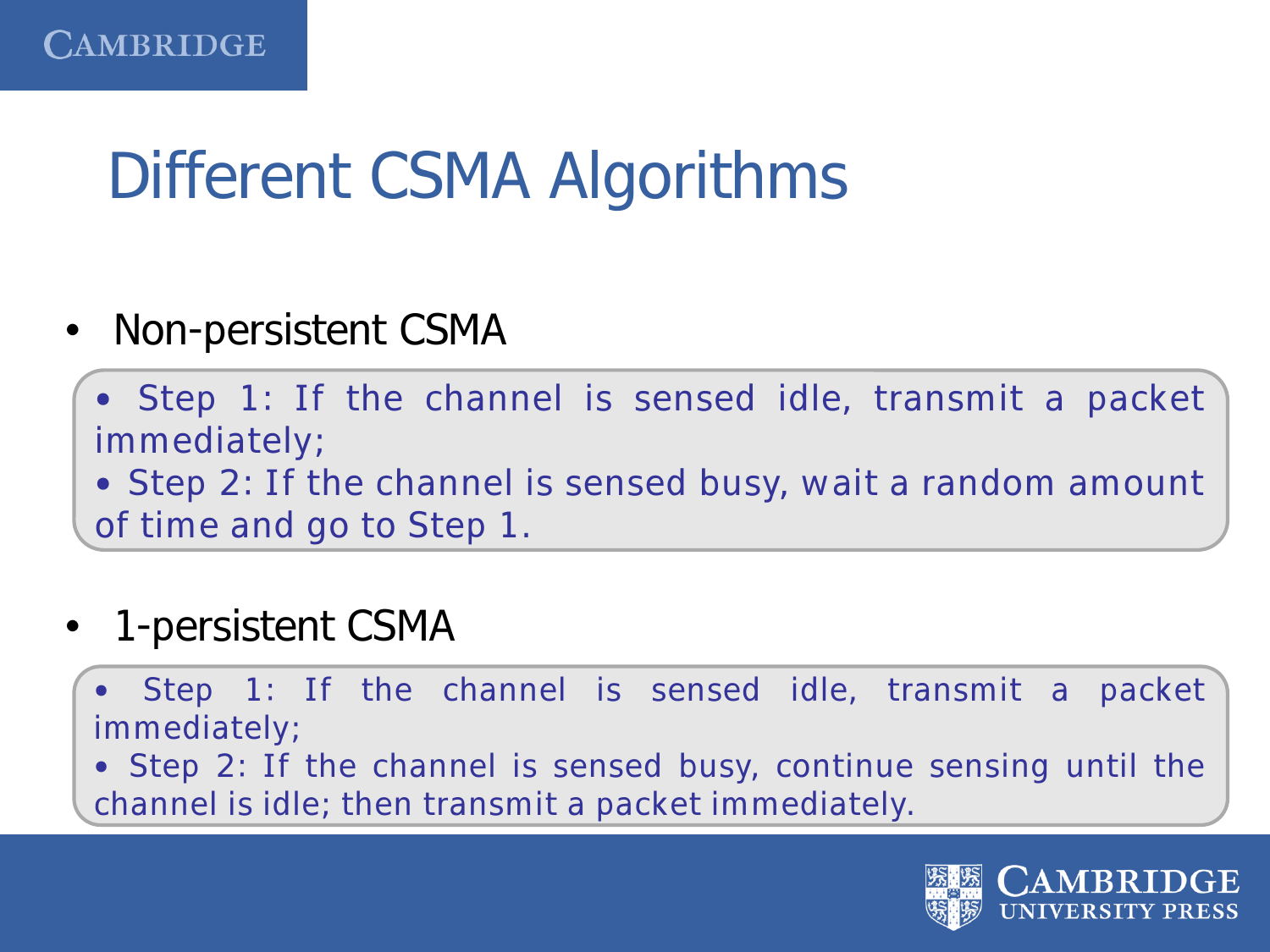

# Different CSMA Algorithms
Non-persistent CSMA

1-persistent CSMA
• Step 1: If the channel is sensed idle, transmit a packet immediately;
• Step 2: If the channel is sensed busy, wait a random amount of time and go to Step 1.
• Step 1: If the channel is sensed idle, transmit a packet immediately;
• Step 2: If the channel is sensed busy, continue sensing until the channel is idle; then transmit a packet immediately.